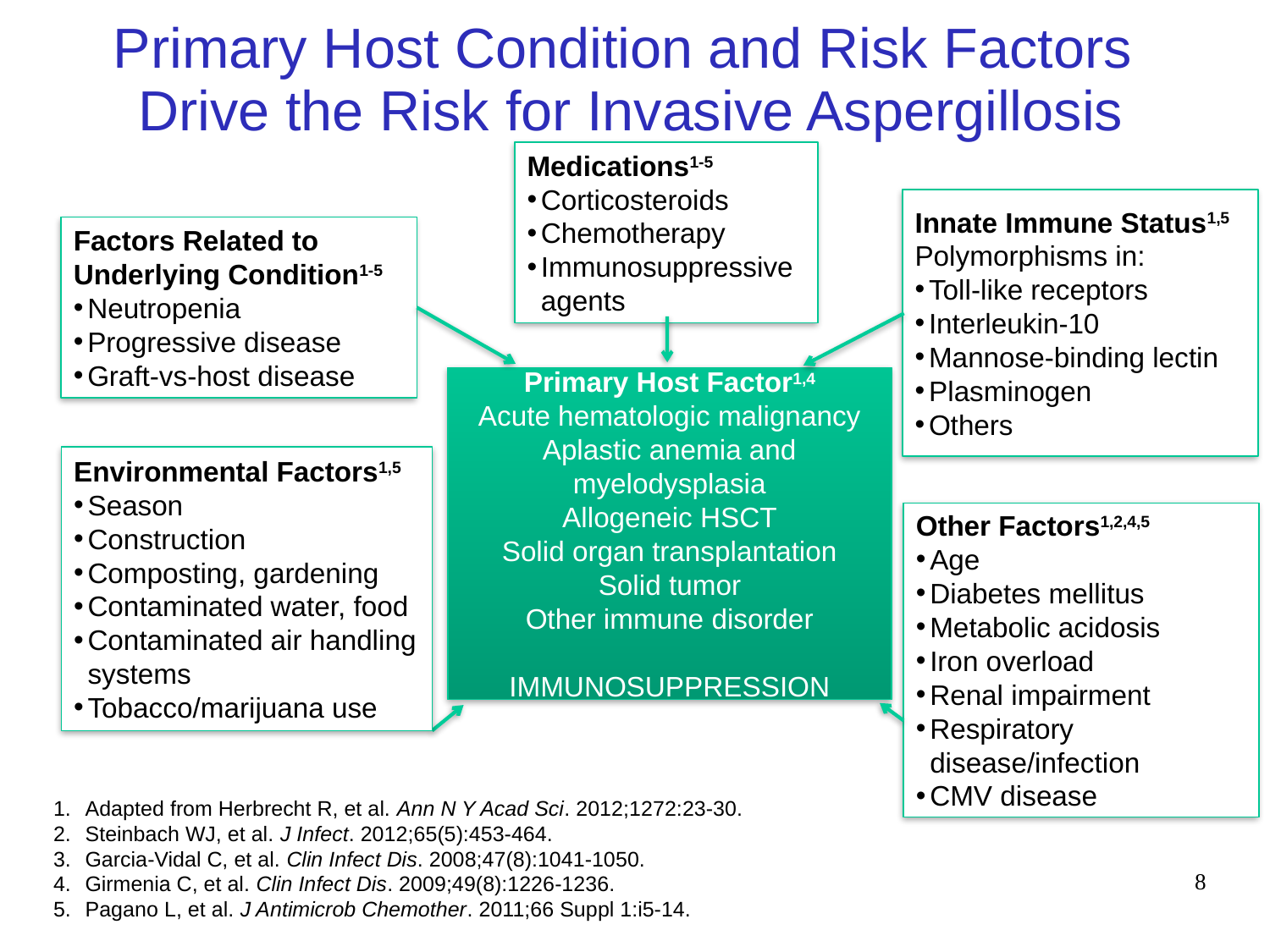

# Primary Host Condition and Risk Factors Drive the Risk for Invasive Aspergillosis
Medications1-5
Corticosteroids
Chemotherapy
Immunosuppressive agents
Innate Immune Status1,5
Polymorphisms in:
Toll-like receptors
Interleukin-10
Mannose-binding lectin
Plasminogen
Others
Factors Related to Underlying Condition1-5
Neutropenia
Progressive disease
Graft-vs-host disease
Primary Host Factor1,4
Acute hematologic malignancy
Aplastic anemia and myelodysplasia
Allogeneic HSCT
Solid organ transplantation
Solid tumor
Other immune disorder

IMMUNOSUPPRESSION
Environmental Factors1,5
Season
Construction
Composting, gardening
Contaminated water, food
Contaminated air handling systems
Tobacco/marijuana use
Other Factors1,2,4,5
Age
Diabetes mellitus
Metabolic acidosis
Iron overload
Renal impairment
Respiratory disease/infection
CMV disease
Adapted from Herbrecht R, et al. Ann N Y Acad Sci. 2012;1272:23-30.
Steinbach WJ, et al. J Infect. 2012;65(5):453-464.
Garcia-Vidal C, et al. Clin Infect Dis. 2008;47(8):1041-1050.
Girmenia C, et al. Clin Infect Dis. 2009;49(8):1226-1236.
Pagano L, et al. J Antimicrob Chemother. 2011;66 Suppl 1:i5-14.
8